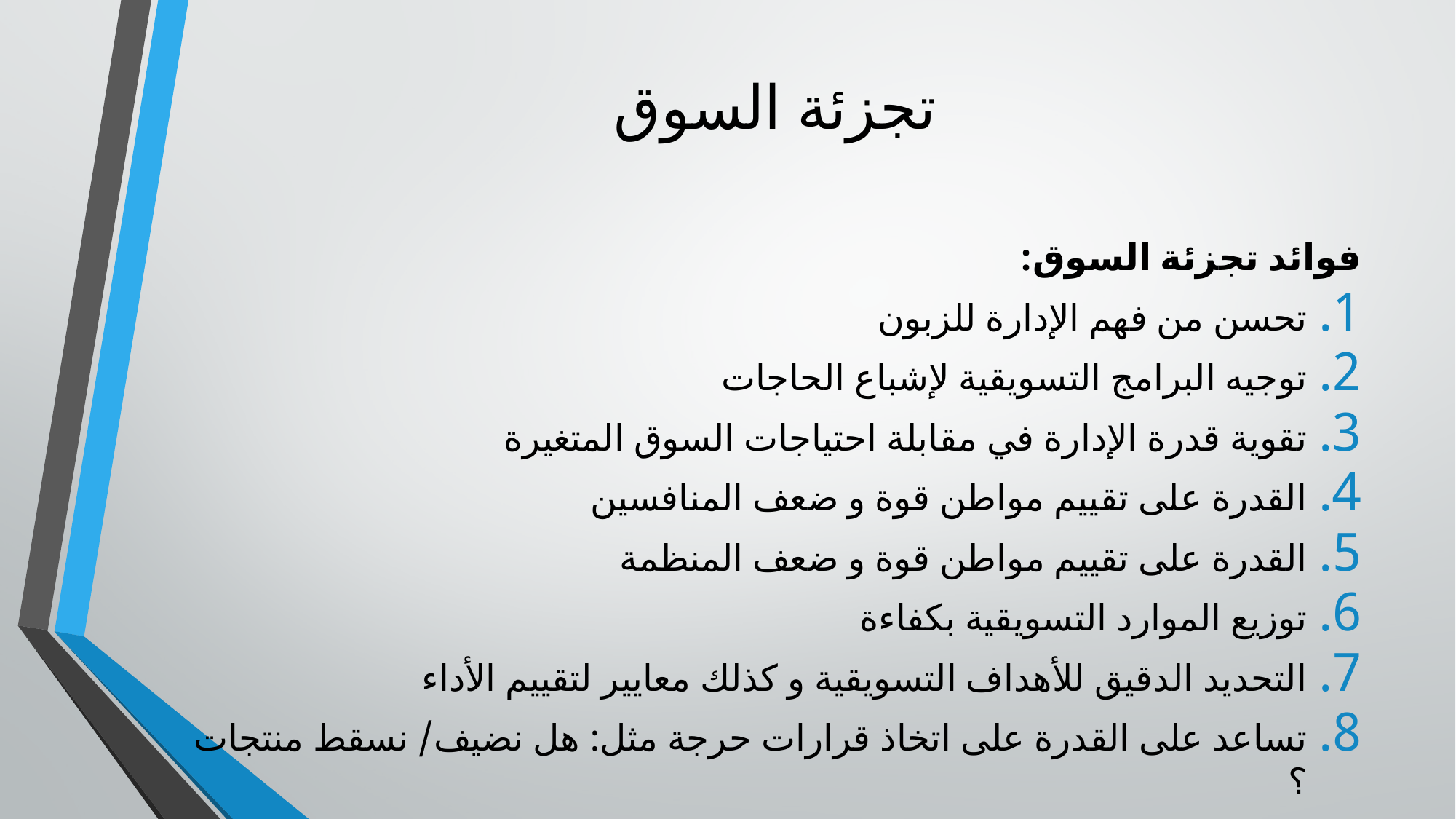

# تجزئة السوق
فوائد تجزئة السوق:
تحسن من فهم الإدارة للزبون
توجيه البرامج التسويقية لإشباع الحاجات
تقوية قدرة الإدارة في مقابلة احتياجات السوق المتغيرة
القدرة على تقييم مواطن قوة و ضعف المنافسين
القدرة على تقييم مواطن قوة و ضعف المنظمة
توزيع الموارد التسويقية بكفاءة
التحديد الدقيق للأهداف التسويقية و كذلك معايير لتقييم الأداء
تساعد على القدرة على اتخاذ قرارات حرجة مثل: هل نضيف/ نسقط منتجات ؟